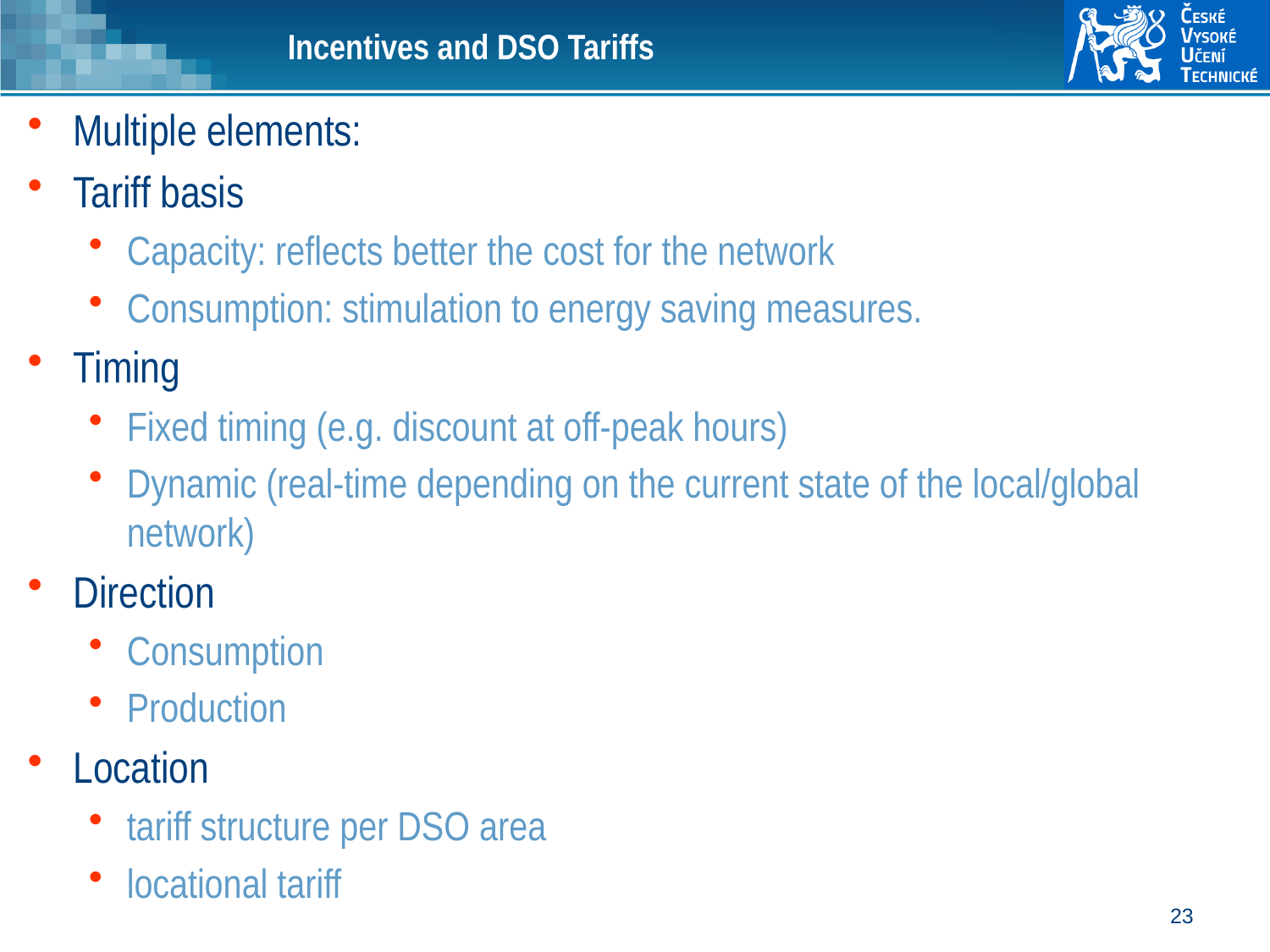

# Incentives and DSO Tariffs
Multiple elements:
Tariff basis
Capacity: reflects better the cost for the network
Consumption: stimulation to energy saving measures.
Timing
Fixed timing (e.g. discount at off-peak hours)
Dynamic (real-time depending on the current state of the local/global network)
Direction
Consumption
Production
Location
tariff structure per DSO area
locational tariff

23